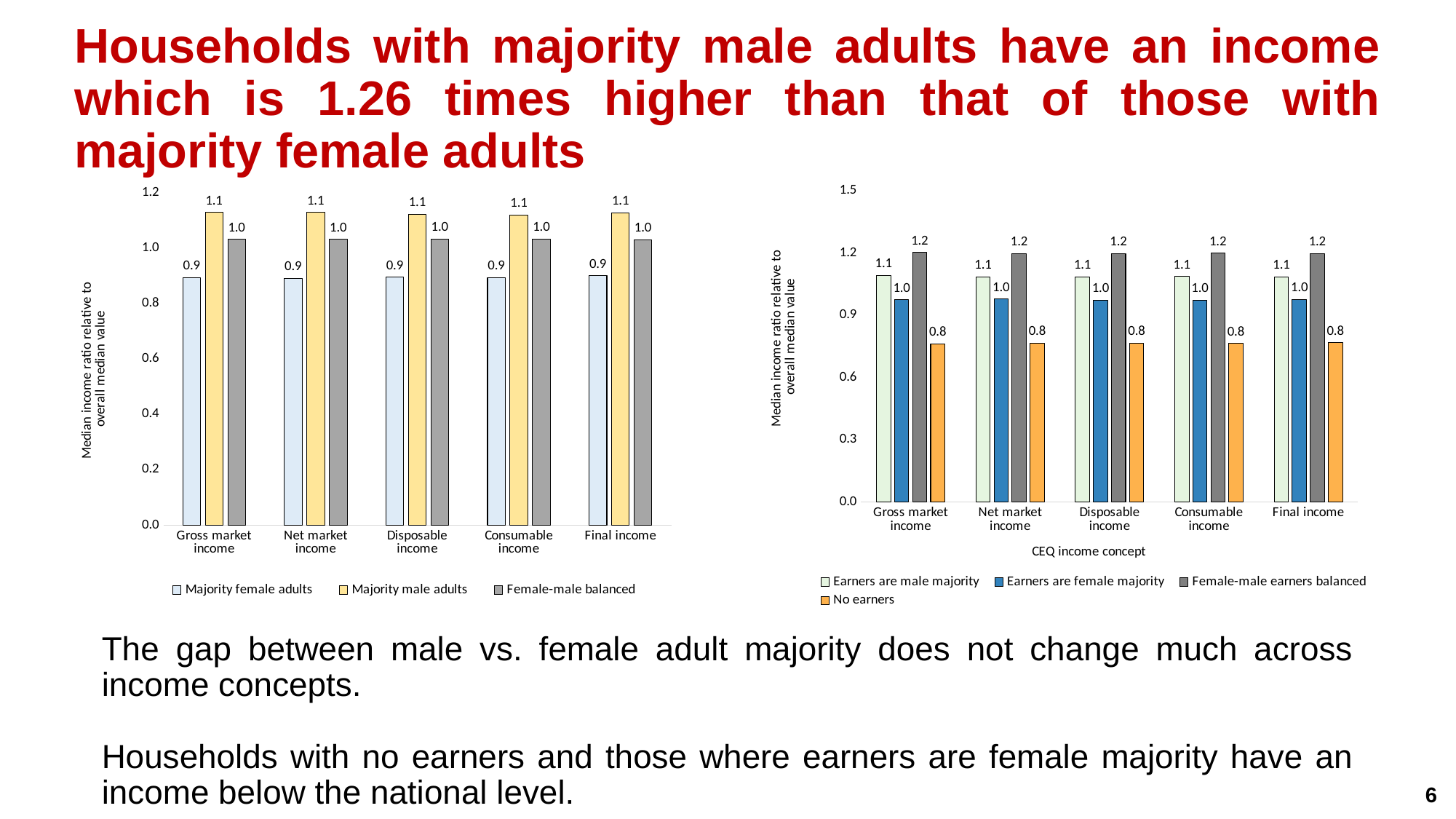

# Households with majority male adults have an income which is 1.26 times higher than that of those with majority female adults

### Chart

| Category | Majority female adults | Majority male adults | Female-male balanced |
|---|---|---|---|
| Gross market income | 0.8932516482287501 | 1.1290426279291748 | 1.0315867550604874 |
| Net market income | 0.8906761548173255 | 1.128786057872887 | 1.0313494520169115 |
| Disposable income | 0.8945835499915916 | 1.1216254089832094 | 1.0324901946415506 |
| Consumable income | 0.8936831054020995 | 1.119771773849378 | 1.0323254254582053 |
| Final income | 0.9002904957632517 | 1.1273732029573122 | 1.0302327673597584 |

### Chart

| Category | Earners are male majority | Earners are female majority | Female-male earners balanced | No earners |
|---|---|---|---|---|
| Gross market income | 1.0915918446149873 | 0.974880799063189 | 1.2022468117393752 | 0.7625935638271438 |
| Net market income | 1.085047589540501 | 0.9774653796418914 | 1.197528314259768 | 0.7651245109866313 |
| Disposable income | 1.085986540576758 | 0.9733239733394464 | 1.1977347379987513 | 0.7658273125179629 |
| Consumable income | 1.0865333351211501 | 0.9734013917153781 | 1.1994010810140872 | 0.7638211209905347 |
| Final income | 1.0845996115928593 | 0.9770451120713127 | 1.1973057702696805 | 0.7675107699385086 |

The gap between male vs. female adult majority does not change much across income concepts.

Households with no earners and those where earners are female majority have an income below the national level.
6